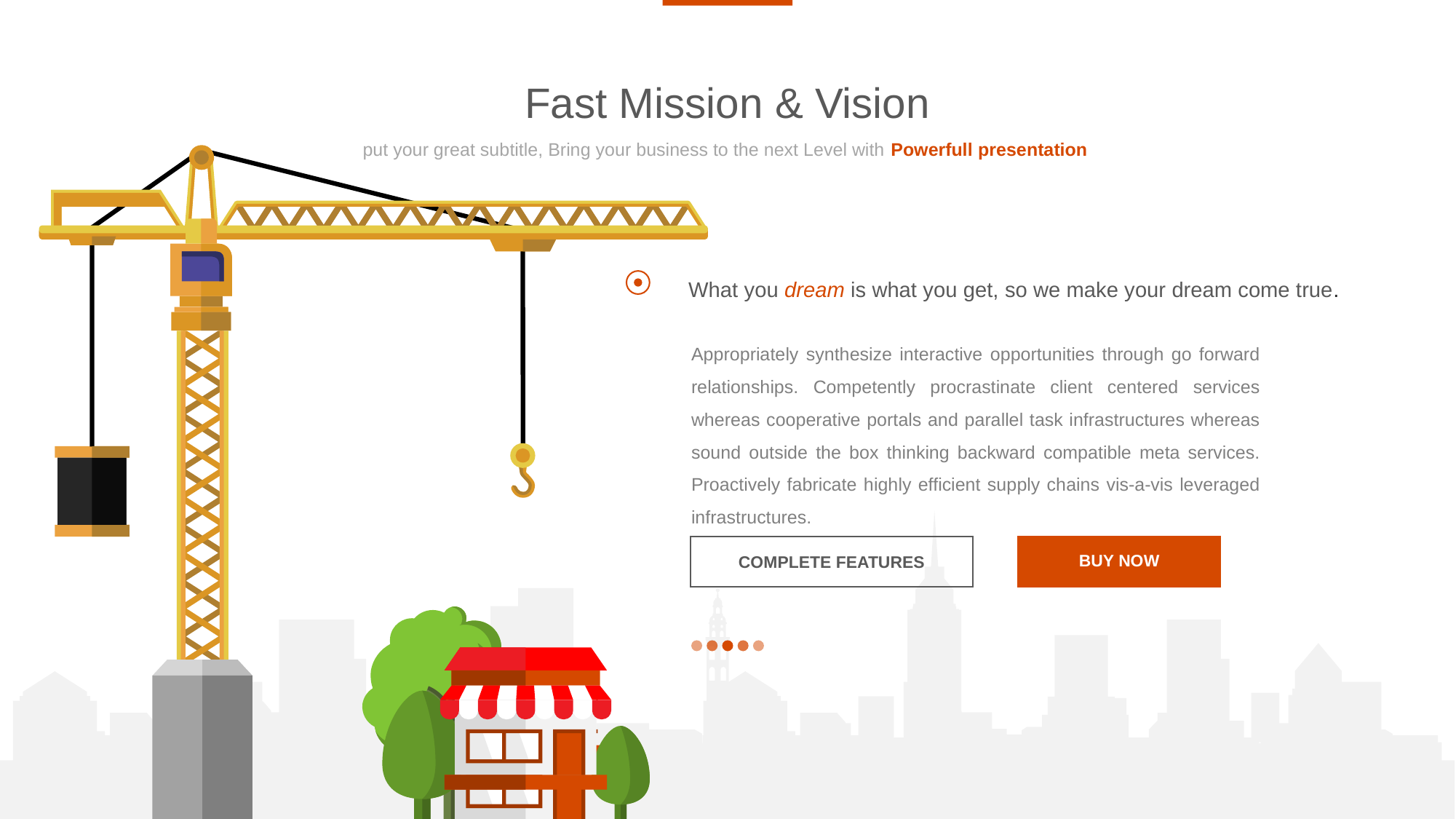

Click The Object Below This Arrow Connector
To See Our Tricks

Fast Mission & Vision
put your great subtitle, Bring your business to the next Level with Powerfull presentation

What you dream is what you get, so we make your dream come true.

Appropriately synthesize interactive opportunities through go forward relationships. Competently procrastinate client centered services whereas cooperative portals and parallel task infrastructures whereas sound outside the box thinking backward compatible meta services. Proactively fabricate highly efficient supply chains vis-a-vis leveraged infrastructures.

BUY NOW
COMPLETE FEATURES